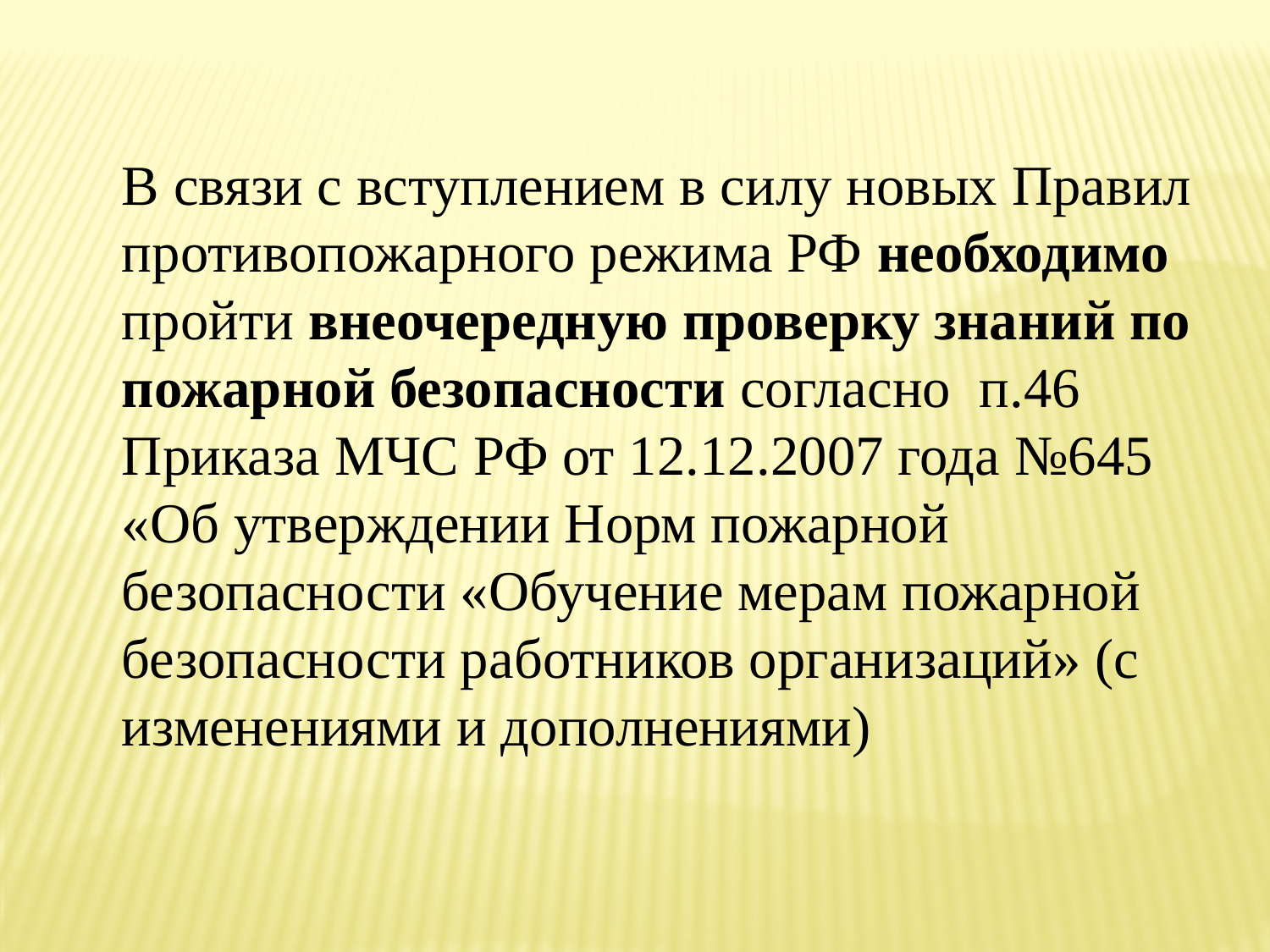

В связи с вступлением в силу новых Правил противопожарного режима РФ необходимо пройти внеочередную проверку знаний по пожарной безопасности согласно  п.46 Приказа МЧС РФ от 12.12.2007 года №645 «Об утверждении Норм пожарной безопасности «Обучение мерам пожарной безопасности работников организаций» (с изменениями и дополнениями)